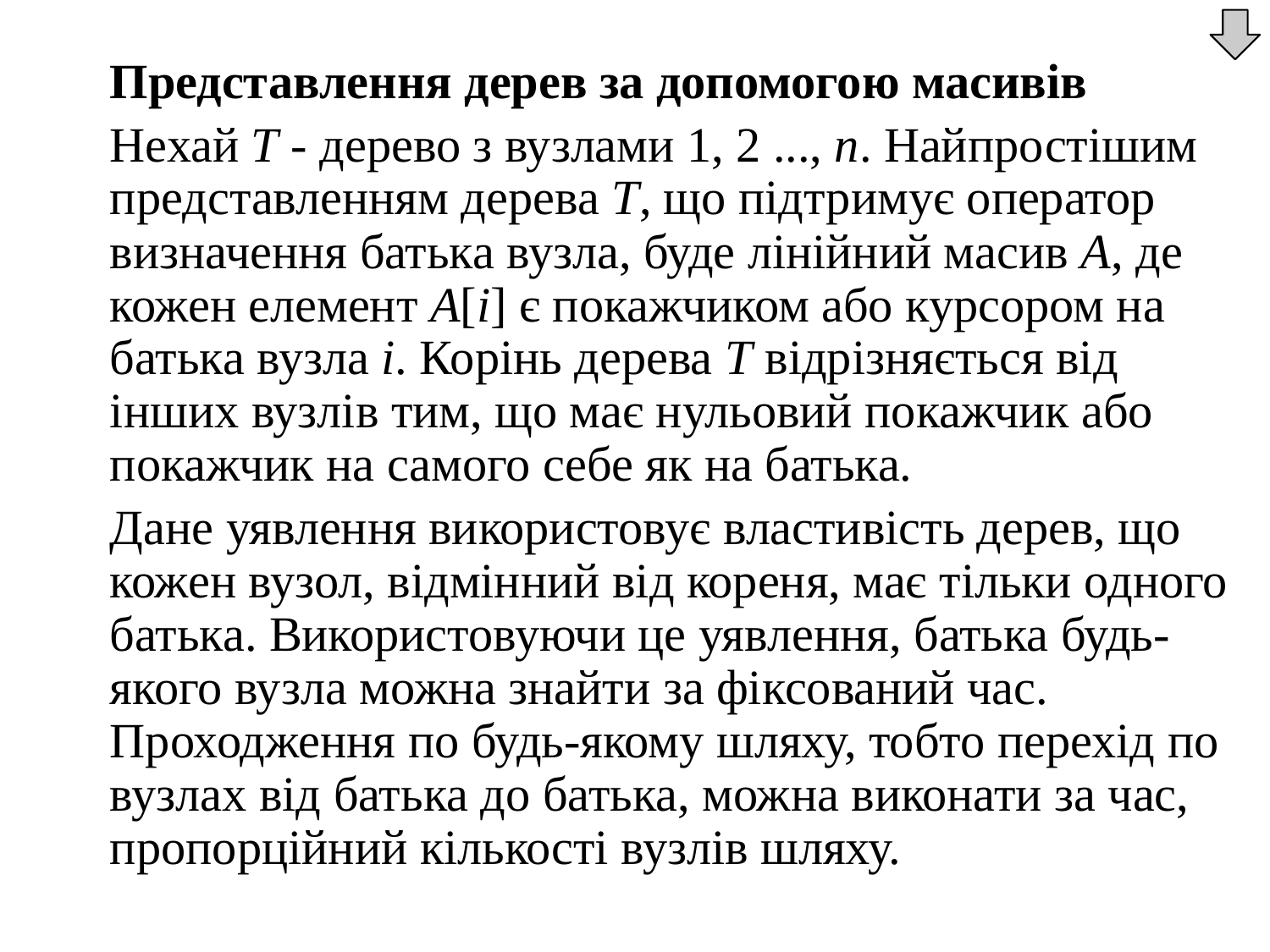

Представлення дерев за допомогою масивів
	Нехай Т - дерево з вузлами 1, 2 ..., n. Найпростішим представленням дерева Т, що підтримує оператор визначення батька вузла, буде лінійний масив А, де кожен елемент А[i] є покажчиком або курсором на батька вузла i. Корінь дерева Т відрізняється від інших вузлів тим, що має нульовий покажчик або покажчик на самого себе як на батька.
	Дане уявлення використовує властивість дерев, що кожен вузол, відмінний від кореня, має тільки одного батька. Використовуючи це уявлення, батька будь-якого вузла можна знайти за фіксований час. Проходження по будь-якому шляху, тобто перехід по вузлах від батька до батька, можна виконати за час, пропорційний кількості вузлів шляху.